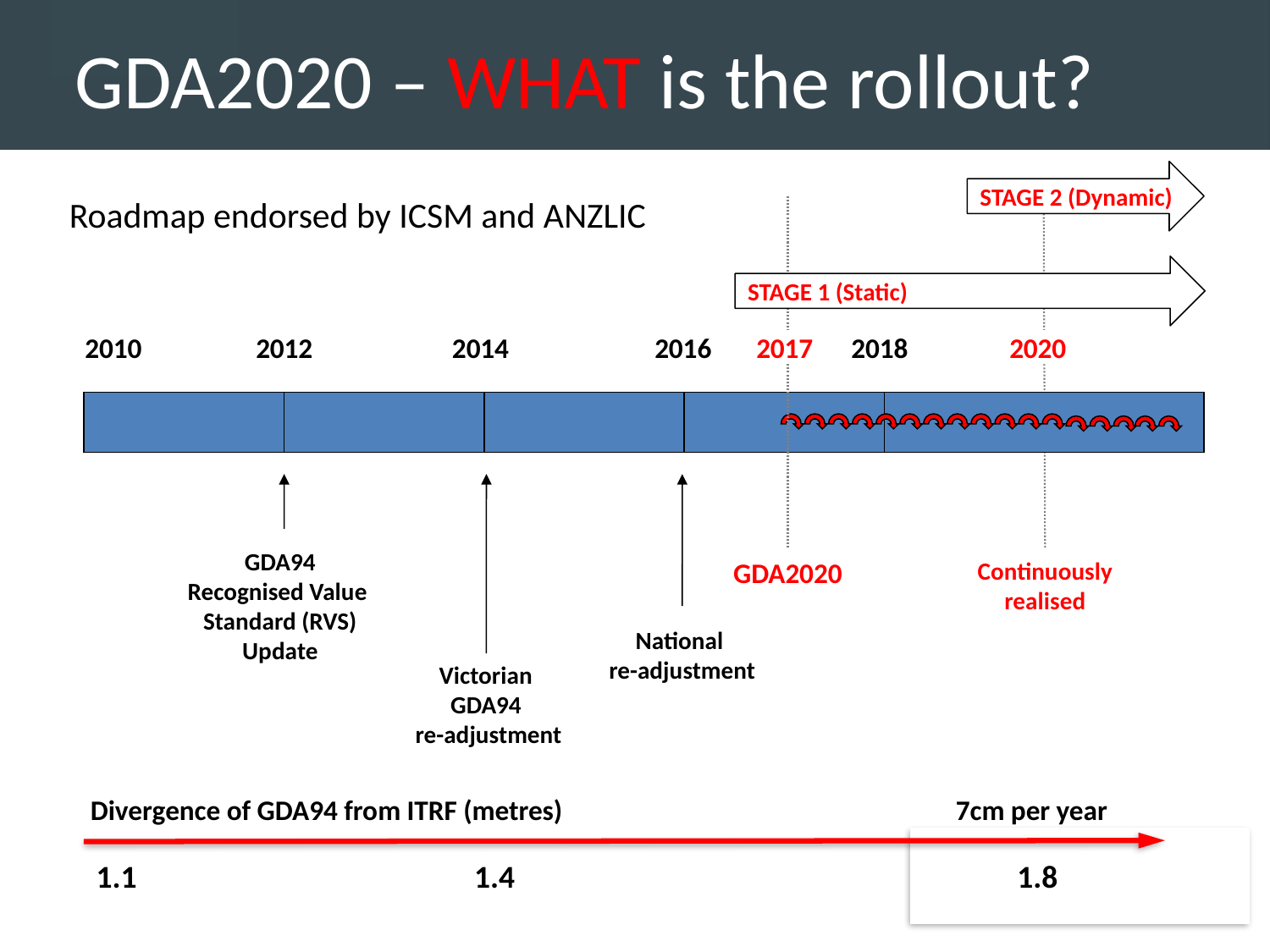

# GDA2020 – WHAT is the rollout?
STAGE 2 (Dynamic)
Roadmap endorsed by ICSM and ANZLIC
STAGE 1 (Static)
2010                  2012                      2014                       2016       2017      2018                2020

GDA94
Recognised Value
Standard (RVS)
Update
GDA2020
Continuously realised
National
re-adjustment
Victorian
GDA94
re-adjustment
Divergence of GDA94 from ITRF (metres)                                                              7cm per year

1.1                                               1.4                                                                      1.8
15